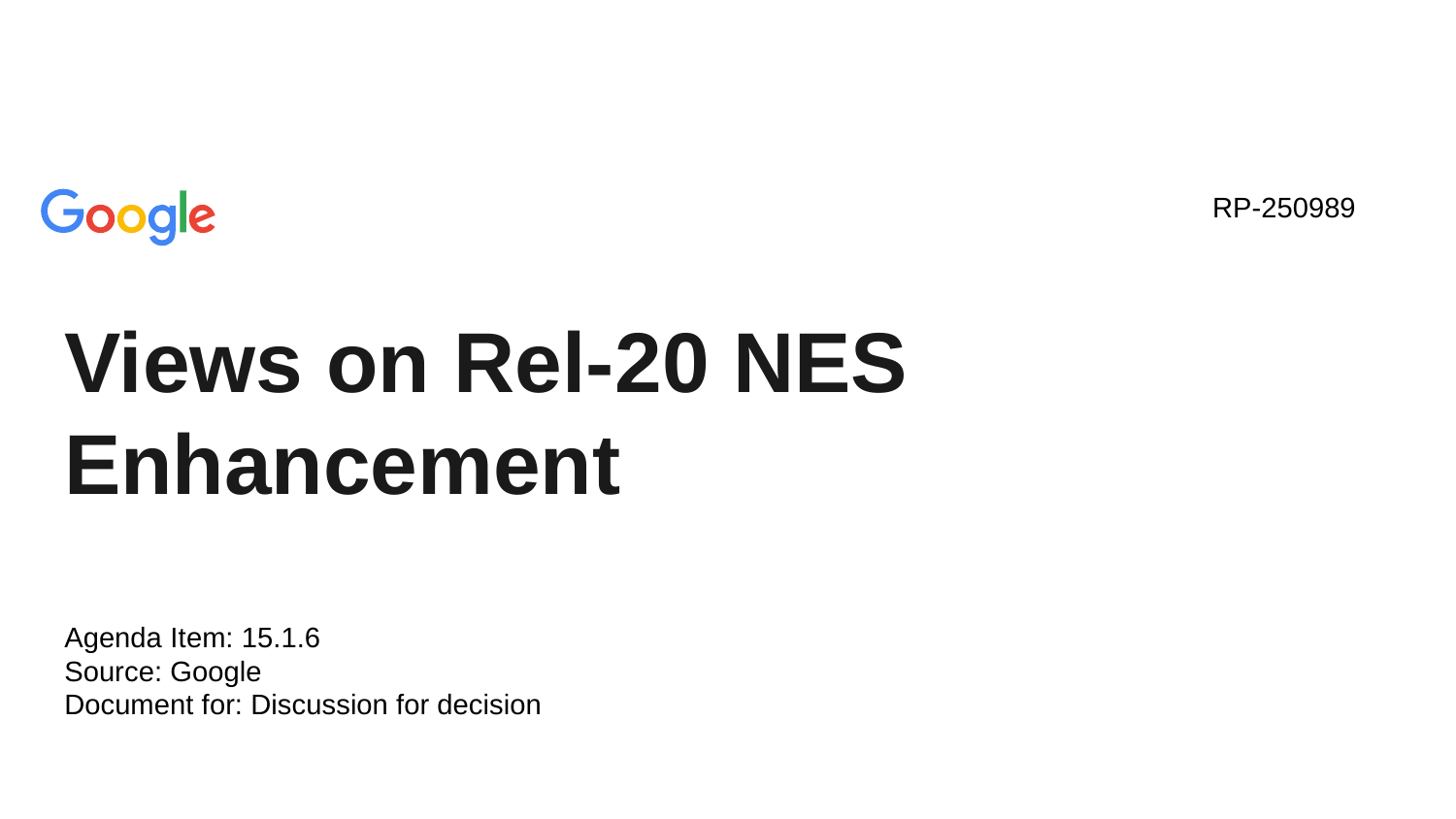

RP-250989
Views on Rel-20 NES Enhancement
Agenda Item: 15.1.6
Source: Google
Document for: Discussion for decision